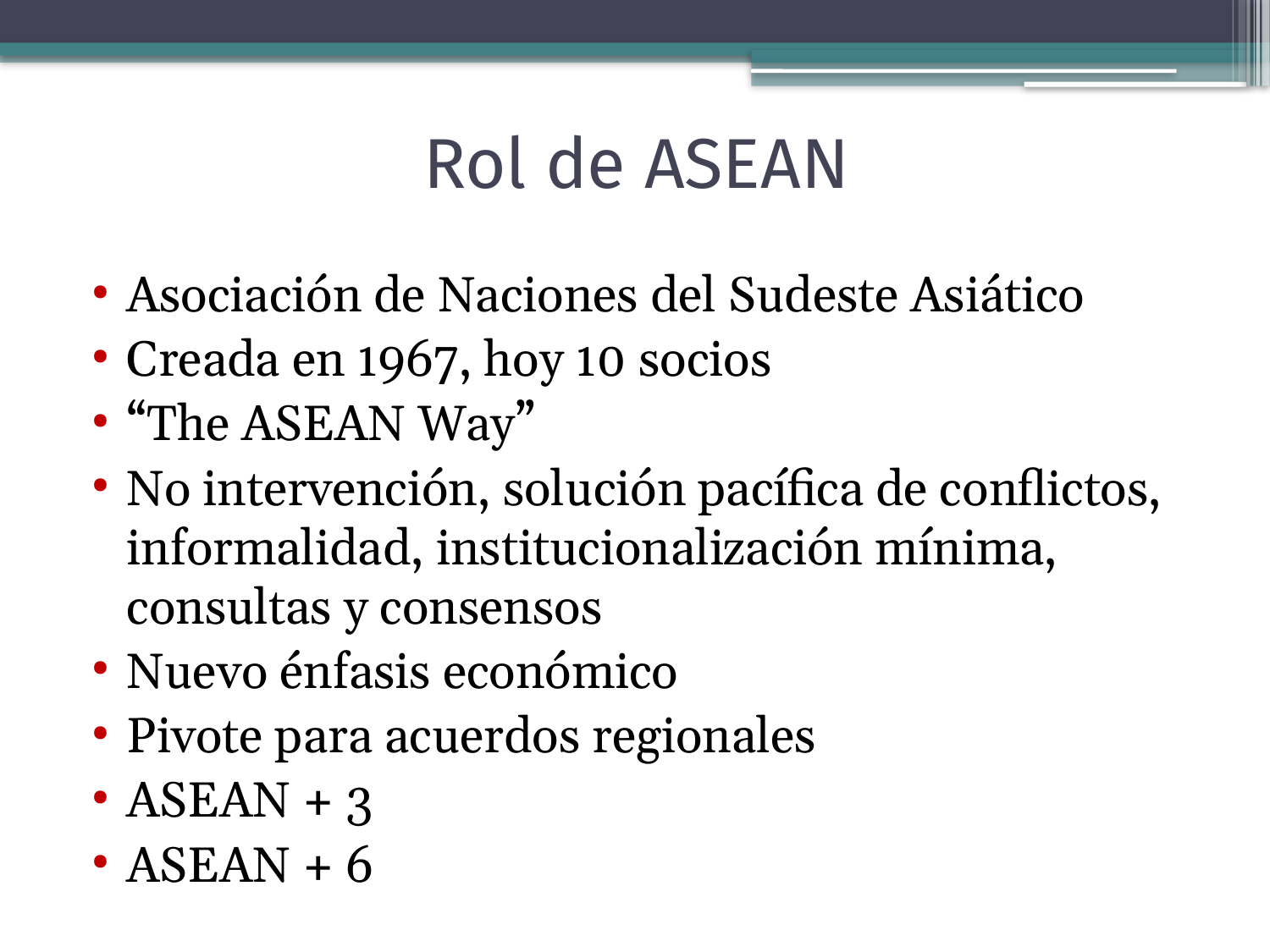

# Rol de ASEAN
Asociación de Naciones del Sudeste Asiático
Creada en 1967, hoy 10 socios
“The ASEAN Way”
No intervención, solución pacífica de conflictos, informalidad, institucionalización mínima, consultas y consensos
Nuevo énfasis económico
Pivote para acuerdos regionales
ASEAN + 3
ASEAN + 6